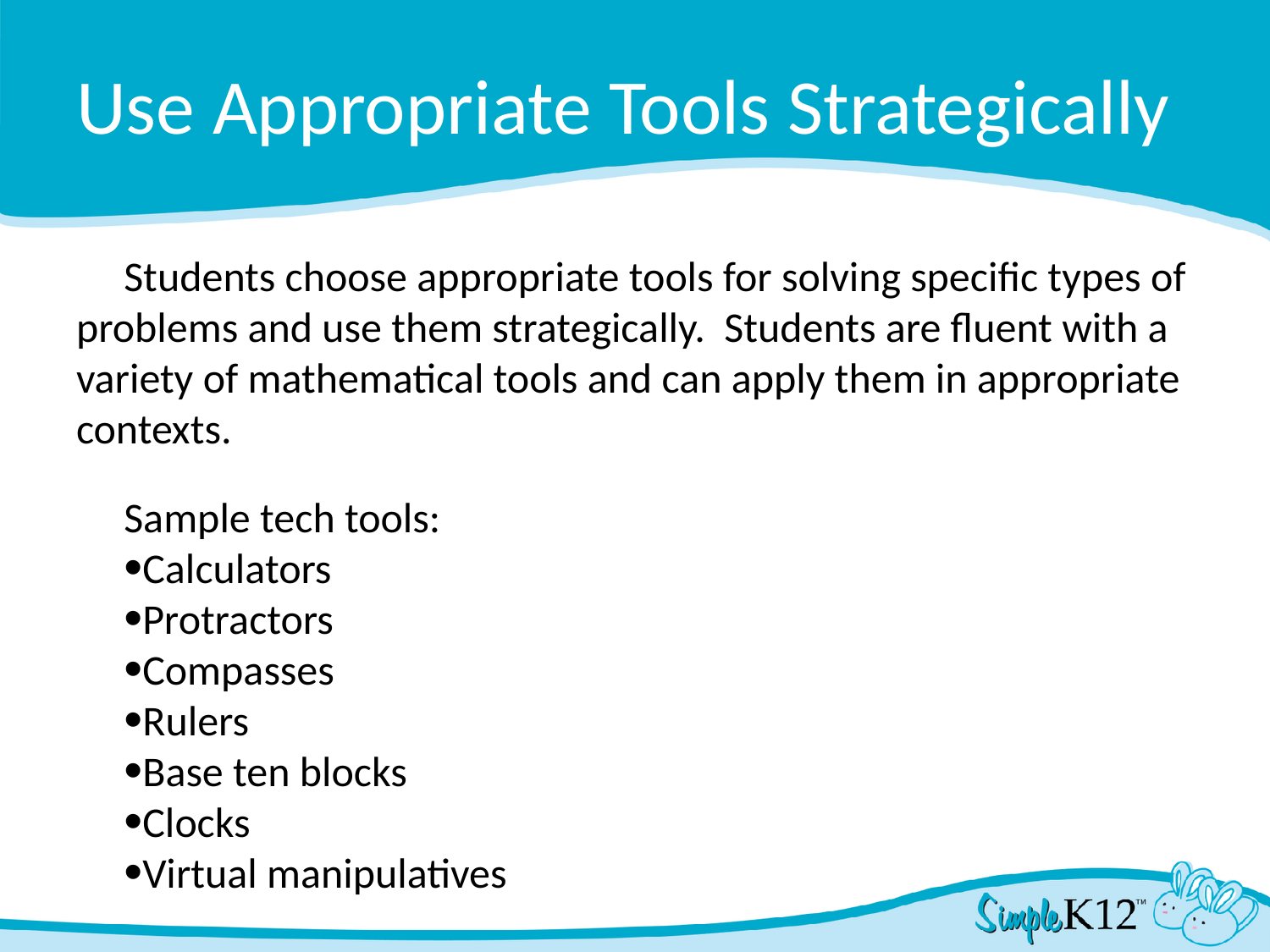

# Use Appropriate Tools Strategically
Students choose appropriate tools for solving specific types of problems and use them strategically.  Students are fluent with a variety of mathematical tools and can apply them in appropriate contexts.

Sample tech tools:
Calculators
Protractors
Compasses
Rulers
Base ten blocks
Clocks
Virtual manipulatives